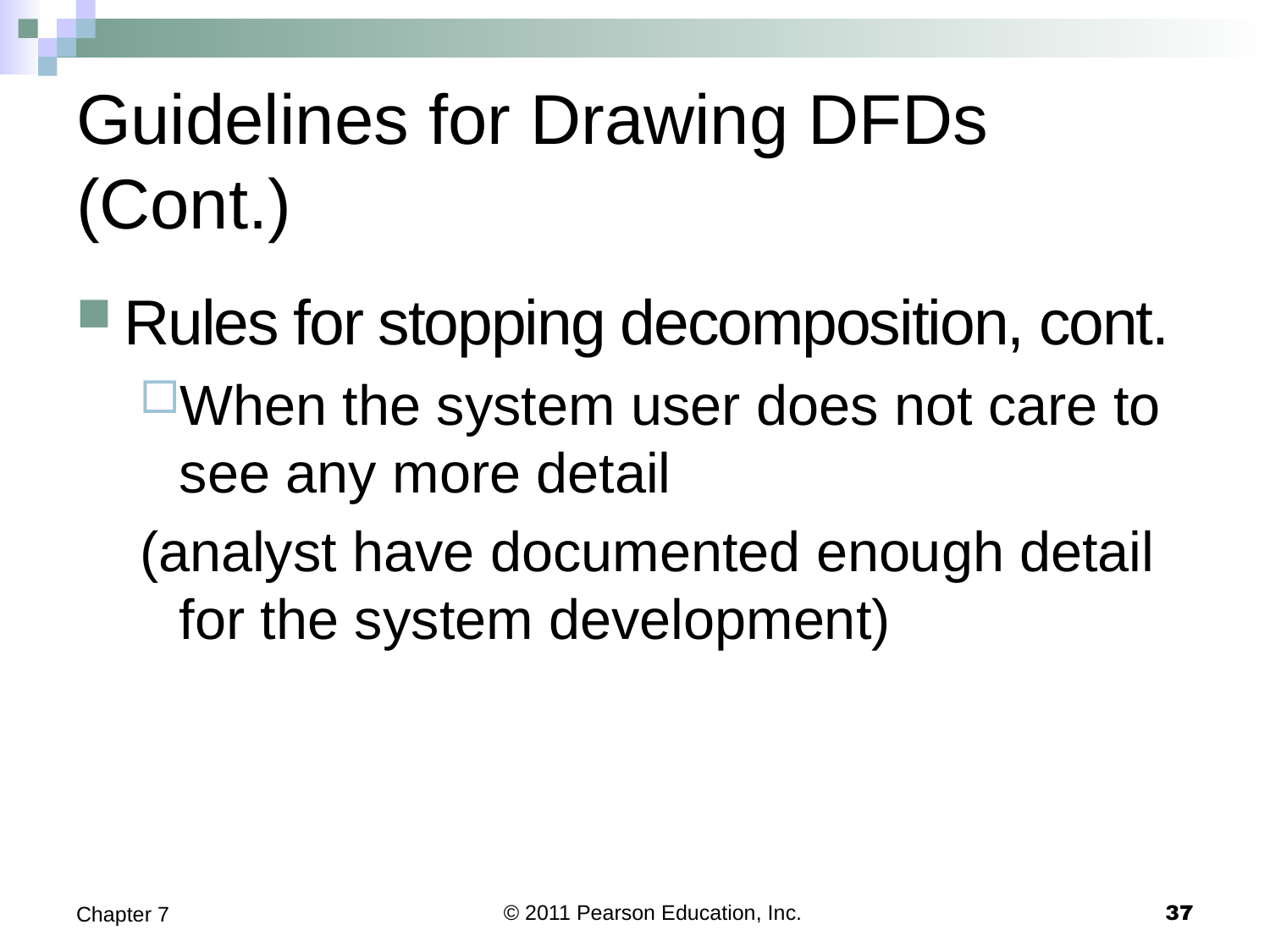

# Guidelines for Drawing DFDs (Cont.)
Rules for stopping decomposition, cont.
When the system user does not care to see any more detail
(analyst have documented enough detail for the system development)
Chapter 7
© 2011 Pearson Education, Inc.
37